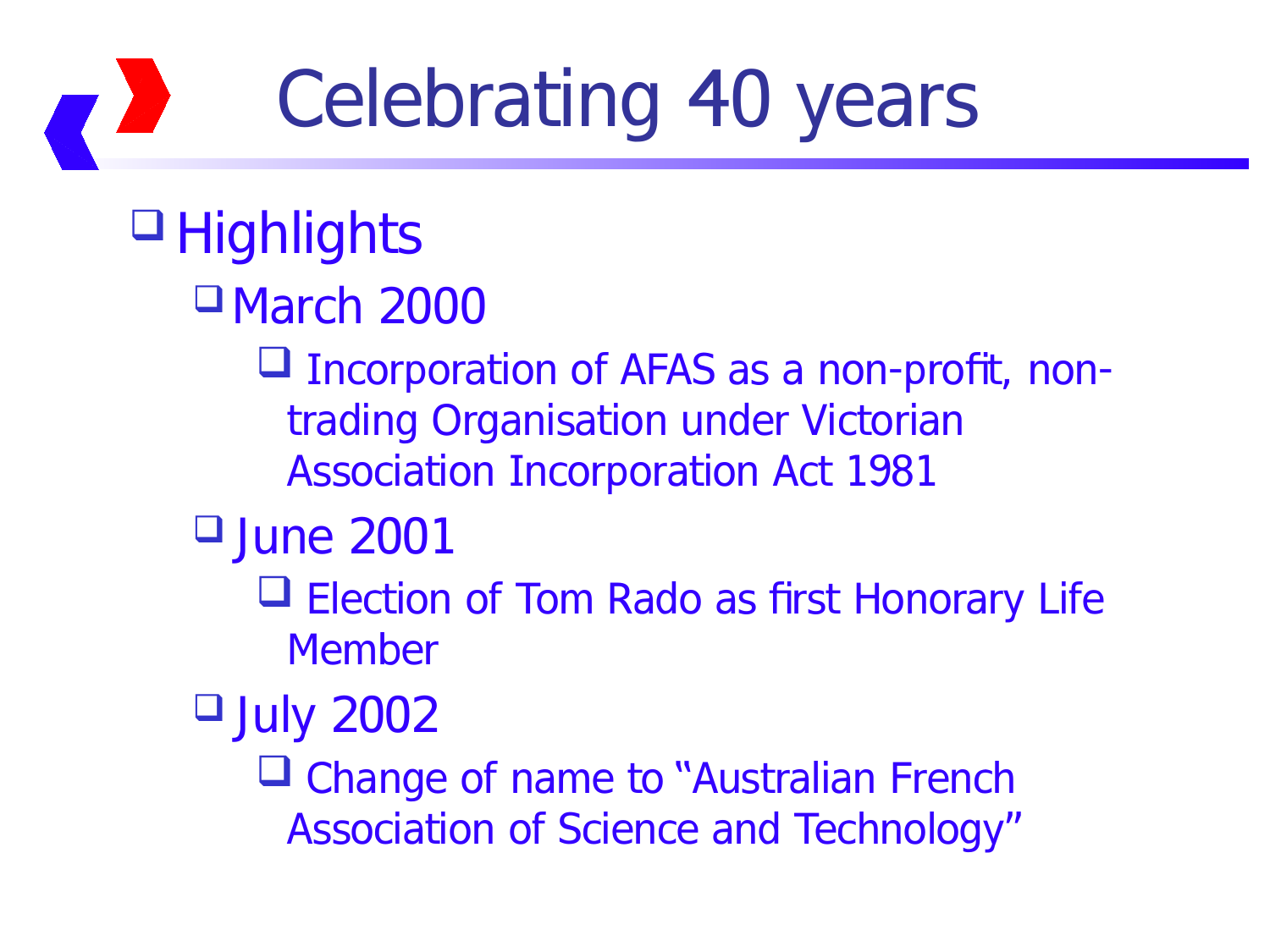

Celebrating 40 years
Highlights
March 2000
 Incorporation of AFAS as a non-profit, non-trading Organisation under Victorian Association Incorporation Act 1981
June 2001
 Election of Tom Rado as first Honorary Life Member
July 2002
 Change of name to “Australian French Association of Science and Technology”